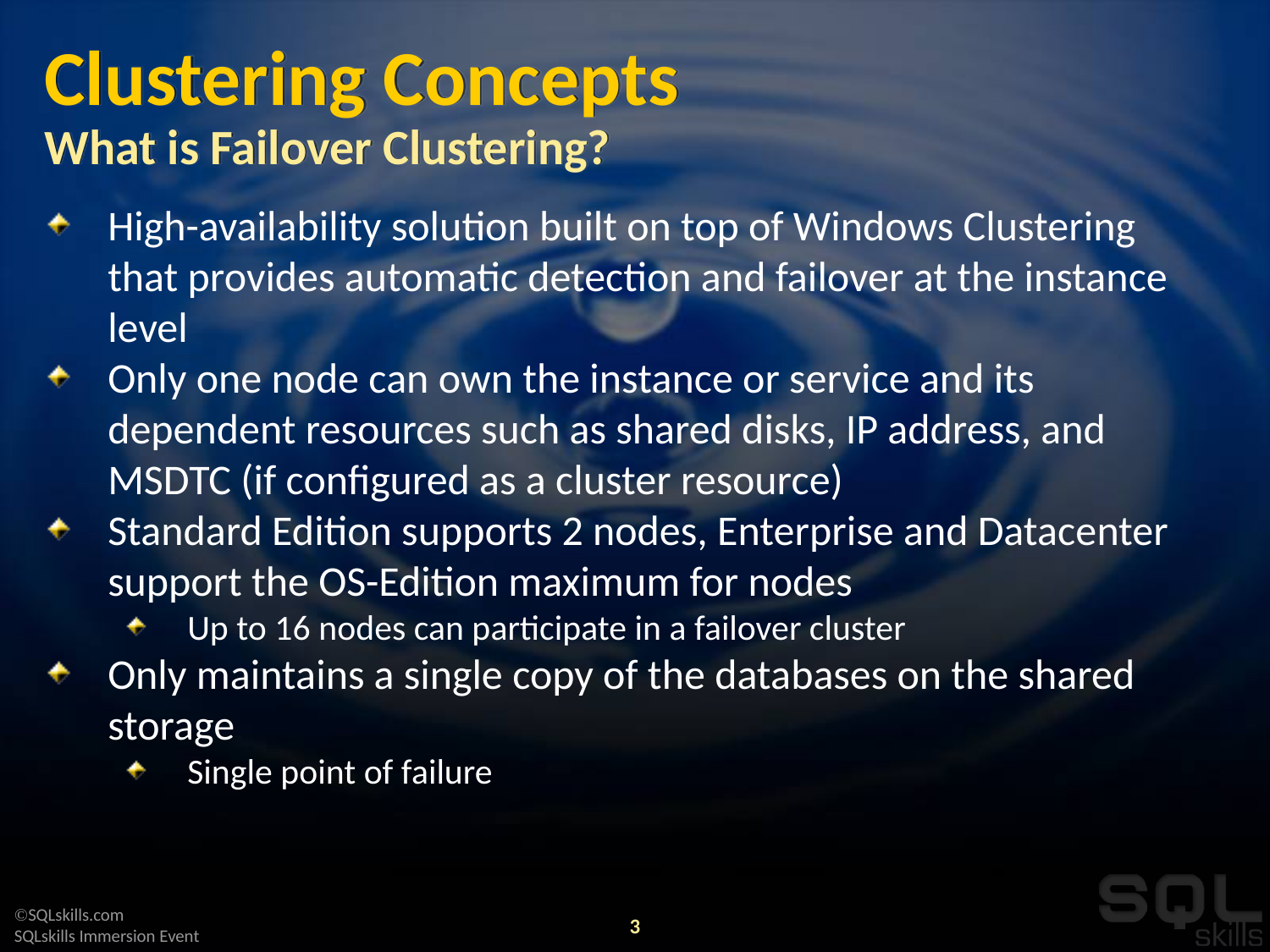

# Clustering Concepts What is Failover Clustering?
High-availability solution built on top of Windows Clustering that provides automatic detection and failover at the instance level
Only one node can own the instance or service and its dependent resources such as shared disks, IP address, and MSDTC (if configured as a cluster resource)
Standard Edition supports 2 nodes, Enterprise and Datacenter support the OS-Edition maximum for nodes
Up to 16 nodes can participate in a failover cluster
Only maintains a single copy of the databases on the shared storage
Single point of failure
3